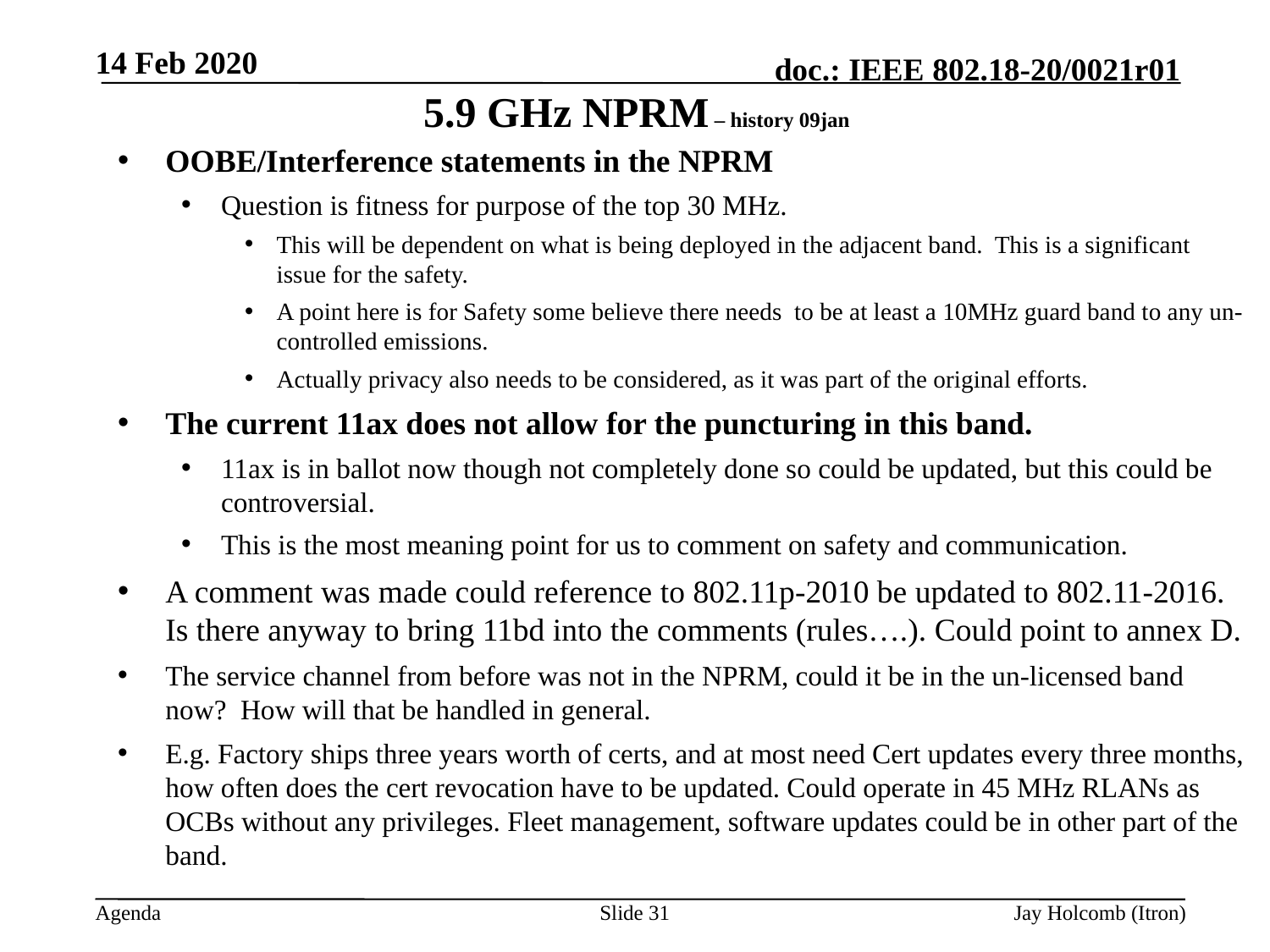

14 Feb 2020
# 5.9 GHz NPRM – history 09jan
OOBE/Interference statements in the NPRM
Question is fitness for purpose of the top 30 MHz.
This will be dependent on what is being deployed in the adjacent band.  This is a significant issue for the safety.
A point here is for Safety some believe there needs  to be at least a 10MHz guard band to any un-controlled emissions.
Actually privacy also needs to be considered, as it was part of the original efforts.
The current 11ax does not allow for the puncturing in this band.
11ax is in ballot now though not completely done so could be updated, but this could be controversial.
This is the most meaning point for us to comment on safety and communication.
A comment was made could reference to 802.11p-2010 be updated to 802.11-2016.  Is there anyway to bring 11bd into the comments (rules….). Could point to annex D.
The service channel from before was not in the NPRM, could it be in the un-licensed band now?  How will that be handled in general.
E.g. Factory ships three years worth of certs, and at most need Cert updates every three months, how often does the cert revocation have to be updated. Could operate in 45 MHz RLANs as OCBs without any privileges. Fleet management, software updates could be in other part of the band.
Slide 31
Jay Holcomb (Itron)